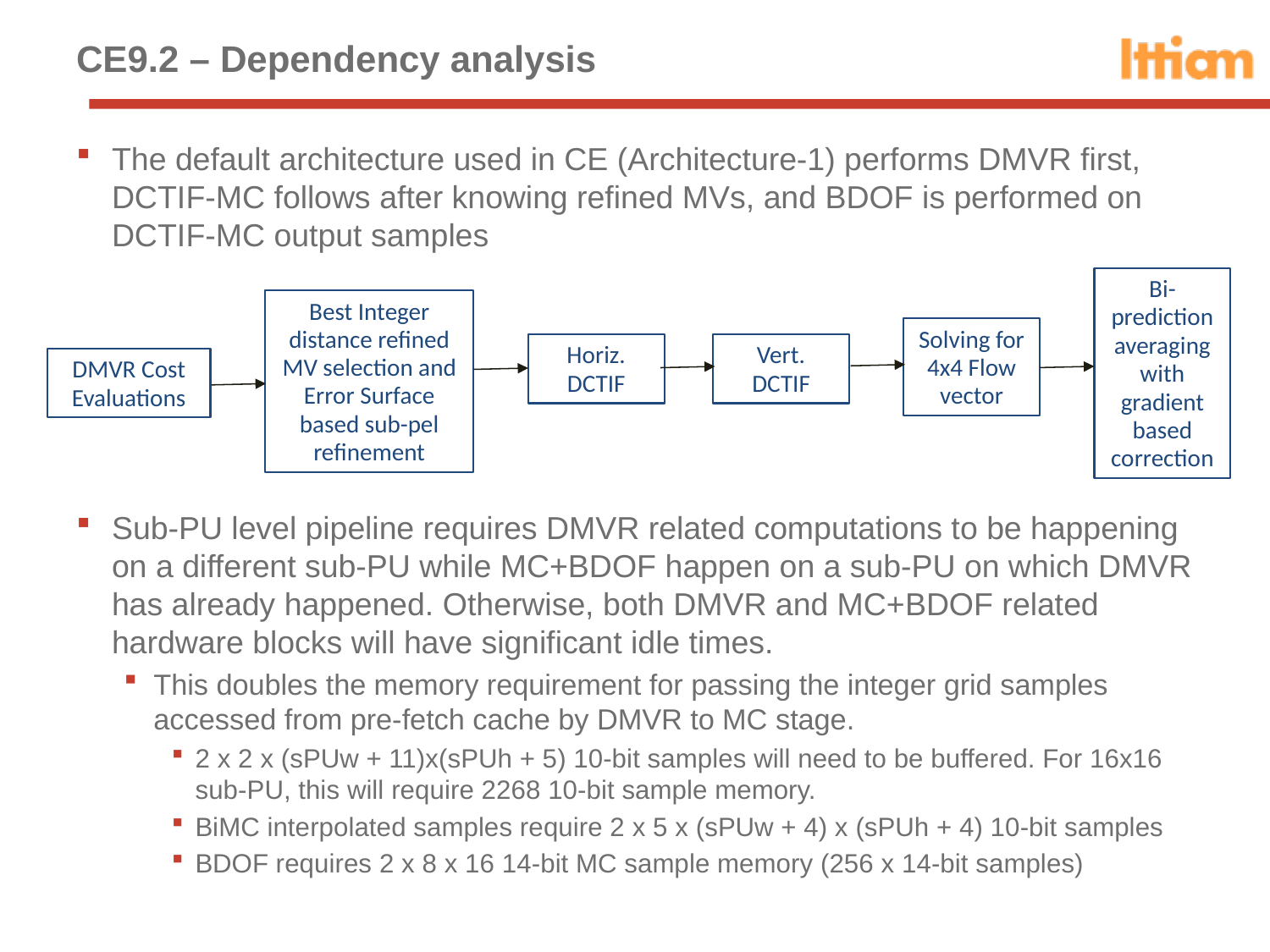

# CE9.2 – Dependency analysis
The default architecture used in CE (Architecture-1) performs DMVR first, DCTIF-MC follows after knowing refined MVs, and BDOF is performed on DCTIF-MC output samples
Bi-prediction averaging with gradient based correction
Best Integer distance refined MV selection and Error Surface based sub-pel refinement
Solving for 4x4 Flow vector
Horiz. DCTIF
Vert. DCTIF
DMVR Cost Evaluations
Sub-PU level pipeline requires DMVR related computations to be happening on a different sub-PU while MC+BDOF happen on a sub-PU on which DMVR has already happened. Otherwise, both DMVR and MC+BDOF related hardware blocks will have significant idle times.
This doubles the memory requirement for passing the integer grid samples accessed from pre-fetch cache by DMVR to MC stage.
2 x 2 x (sPUw + 11)x(sPUh + 5) 10-bit samples will need to be buffered. For 16x16 sub-PU, this will require 2268 10-bit sample memory.
BiMC interpolated samples require 2 x 5 x (sPUw + 4) x (sPUh + 4) 10-bit samples
BDOF requires 2 x 8 x 16 14-bit MC sample memory (256 x 14-bit samples)